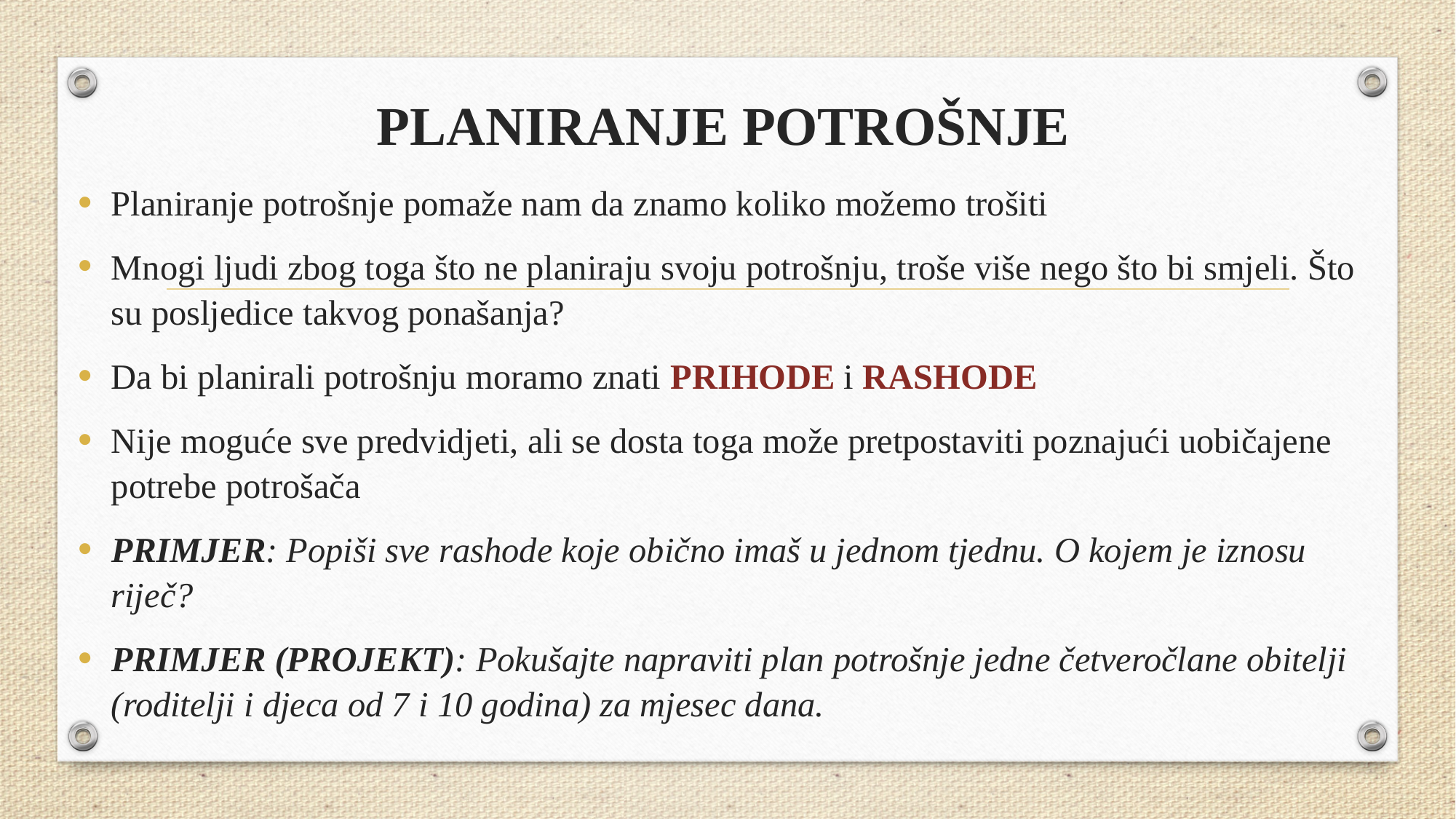

# PLANIRANJE POTROŠNJE
Planiranje potrošnje pomaže nam da znamo koliko možemo trošiti
Mnogi ljudi zbog toga što ne planiraju svoju potrošnju, troše više nego što bi smjeli. Što su posljedice takvog ponašanja?
Da bi planirali potrošnju moramo znati PRIHODE i RASHODE
Nije moguće sve predvidjeti, ali se dosta toga može pretpostaviti poznajući uobičajene potrebe potrošača
PRIMJER: Popiši sve rashode koje obično imaš u jednom tjednu. O kojem je iznosu riječ?
PRIMJER (PROJEKT): Pokušajte napraviti plan potrošnje jedne četveročlane obitelji (roditelji i djeca od 7 i 10 godina) za mjesec dana.